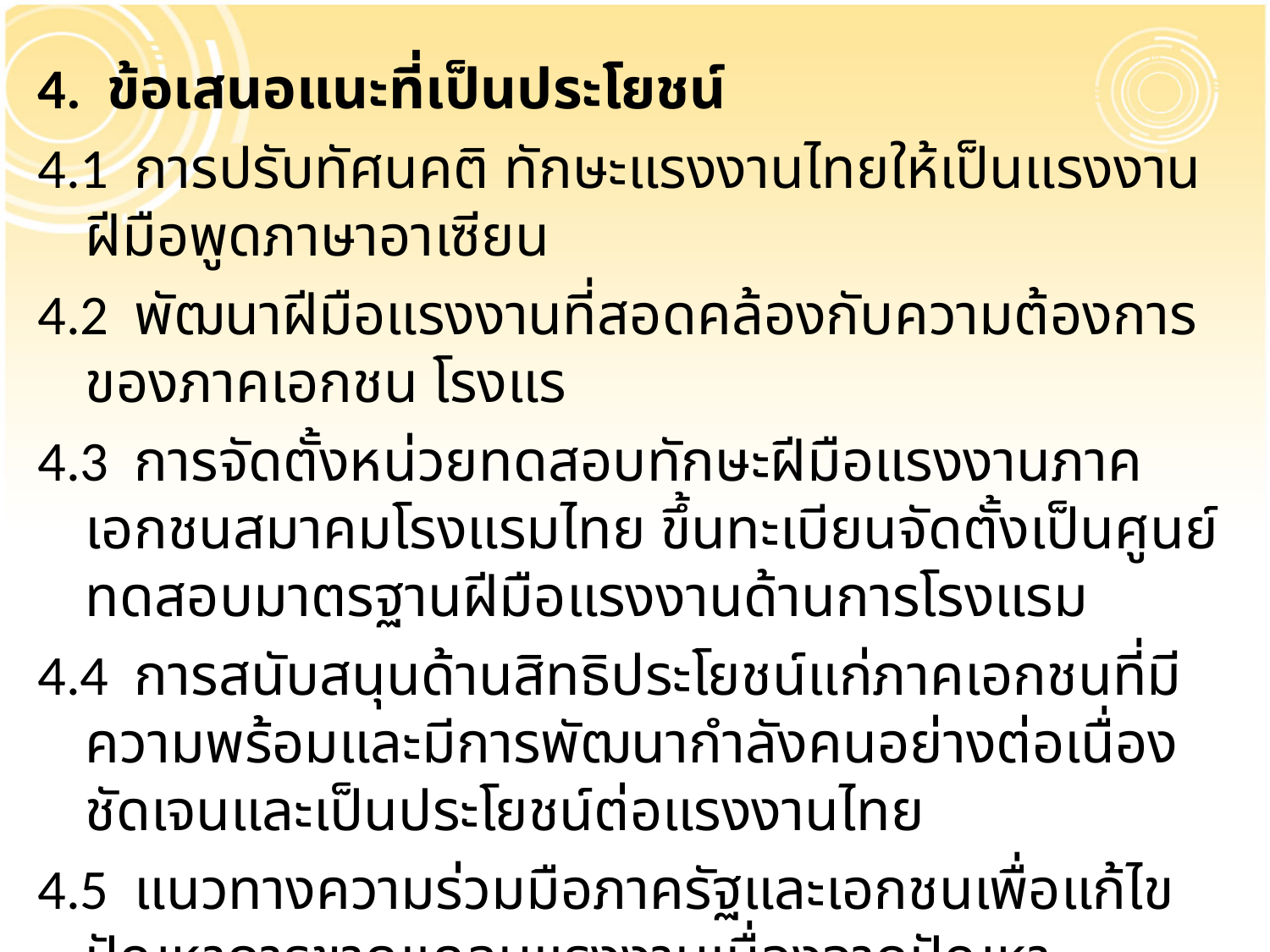

4.  ข้อเสนอแนะที่เป็นประโยชน์
4.1  การปรับทัศนคติ ทักษะแรงงานไทยให้เป็นแรงงานฝีมือพูดภาษาอาเซียน
4.2  พัฒนาฝีมือแรงงานที่สอดคล้องกับความต้องการของภาคเอกชน โรงแร
4.3  การจัดตั้งหน่วยทดสอบทักษะฝีมือแรงงานภาคเอกชนสมาคมโรงแรมไทย ขึ้นทะเบียนจัดตั้งเป็นศูนย์ทดสอบมาตรฐานฝีมือแรงงานด้านการโรงแรม
4.4  การสนับสนุนด้านสิทธิประโยชน์แก่ภาคเอกชนที่มีความพร้อมและมีการพัฒนากำลังคนอย่างต่อเนื่องชัดเจนและเป็นประโยชน์ต่อแรงงานไทย
4.5  แนวทางความร่วมมือภาครัฐและเอกชนเพื่อแก้ไขปัญหาการขาดแคลนแรงงานเนื่องจากปัญหาขาดแคลนแรงงานในภาคบริการเป็นปัญหาสำคัญและมีความจำเป็นเร่งด่วนที่จะต้องเร่ง